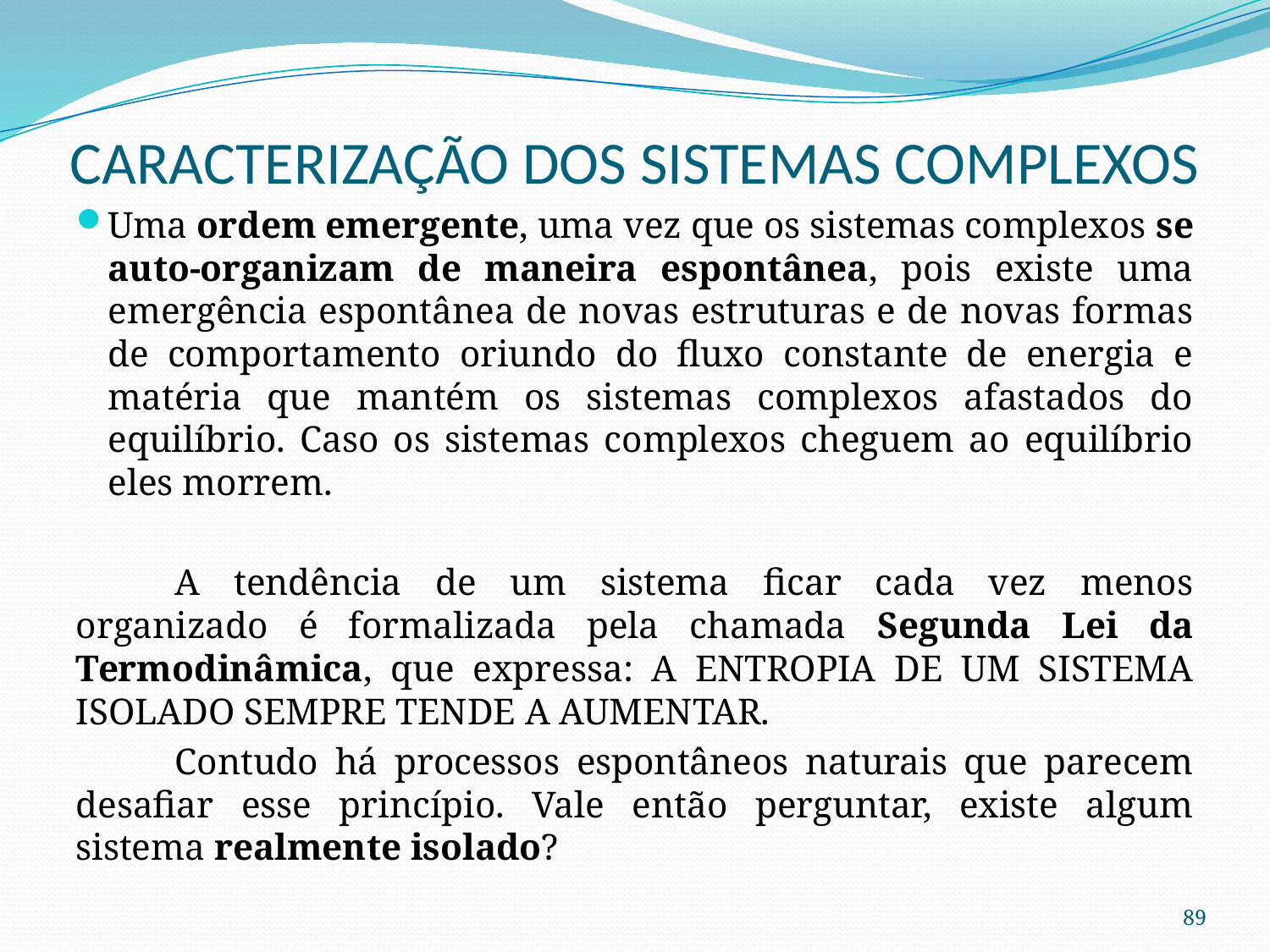

CARACTERIZAÇÃO DOS SISTEMAS COMPLEXOS
Uma ordem emergente, uma vez que os sistemas complexos se auto-organizam de maneira espontânea, pois existe uma emergência espontânea de novas estruturas e de novas formas de comportamento oriundo do fluxo constante de energia e matéria que mantém os sistemas complexos afastados do equilíbrio. Caso os sistemas complexos cheguem ao equilíbrio eles morrem.

	A tendência de um sistema ficar cada vez menos organizado é formalizada pela chamada Segunda Lei da Termodinâmica, que expressa: A ENTROPIA DE UM SISTEMA ISOLADO SEMPRE TENDE A AUMENTAR.
	Contudo há processos espontâneos naturais que parecem desafiar esse princípio. Vale então perguntar, existe algum sistema realmente isolado?
89